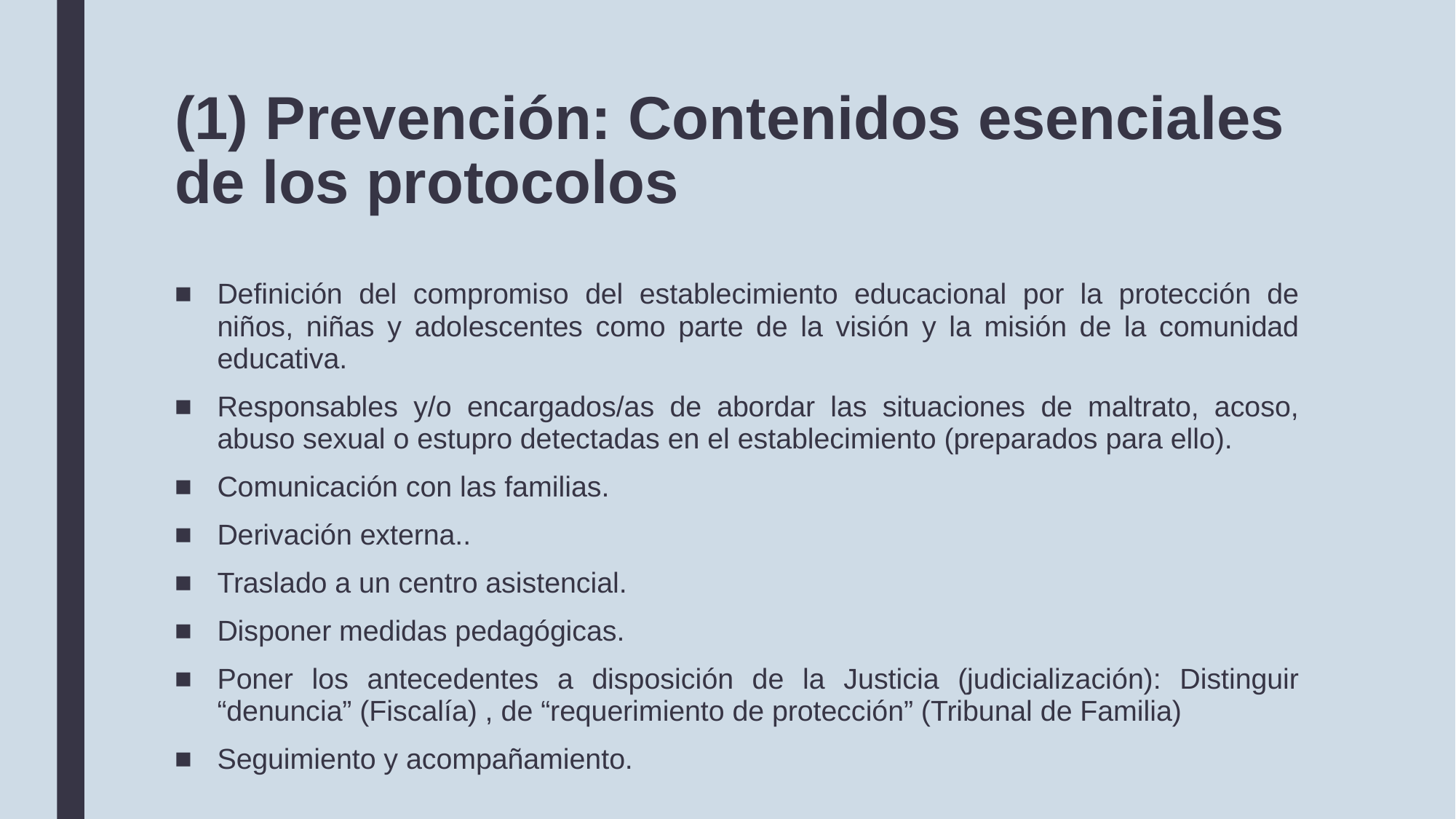

# (1) Prevención: Contenidos esenciales de los protocolos
Definición del compromiso del establecimiento educacional por la protección de niños, niñas y adolescentes como parte de la visión y la misión de la comunidad educativa.
Responsables y/o encargados/as de abordar las situaciones de maltrato, acoso, abuso sexual o estupro detectadas en el establecimiento (preparados para ello).
Comunicación con las familias.
Derivación externa..
Traslado a un centro asistencial.
Disponer medidas pedagógicas.
Poner los antecedentes a disposición de la Justicia (judicialización): Distinguir “denuncia” (Fiscalía) , de “requerimiento de protección” (Tribunal de Familia)
Seguimiento y acompañamiento.